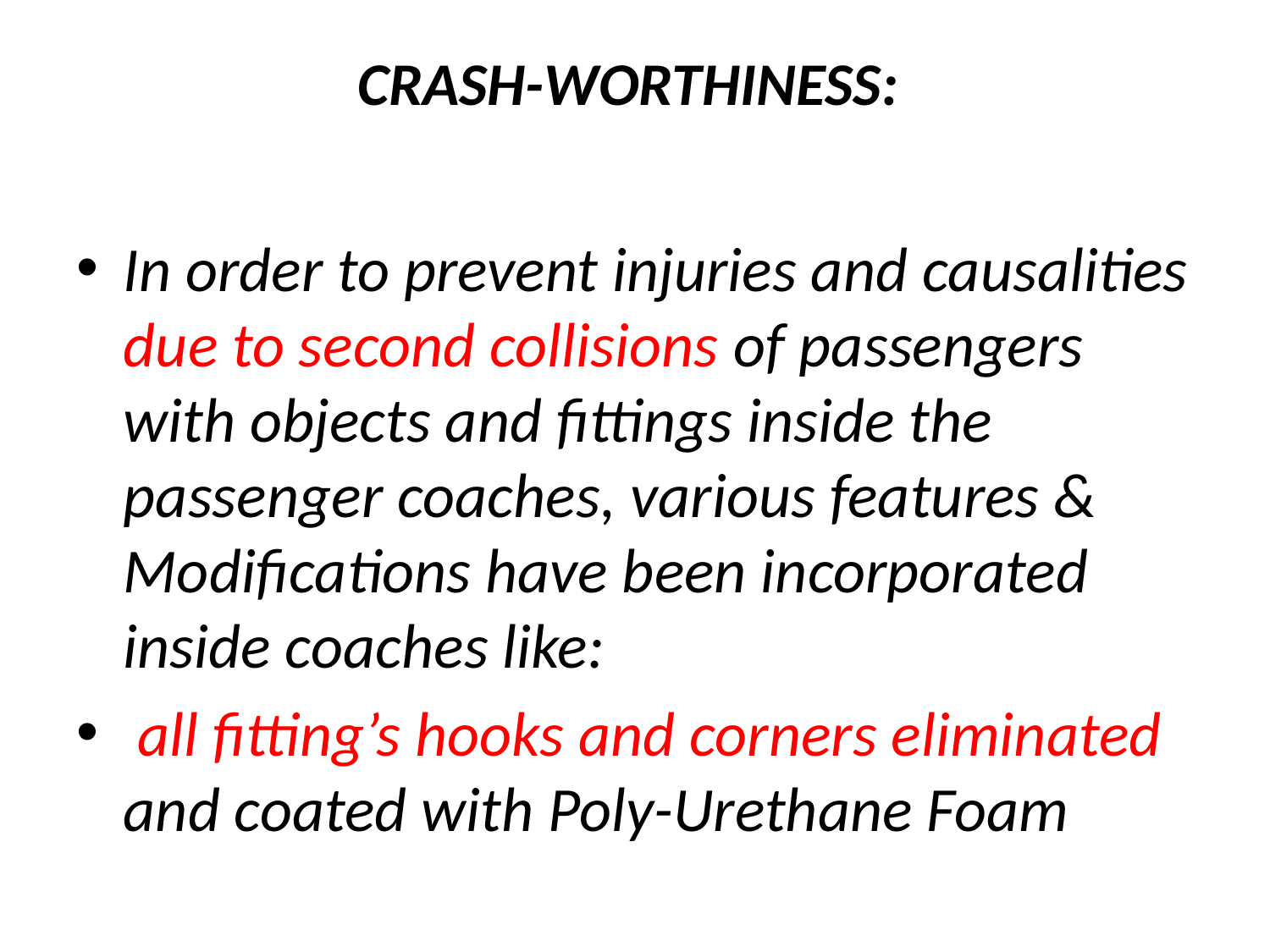

# CRASH-WORTHINESS:
In order to prevent injuries and causalities due to second collisions of passengers with objects and fittings inside the passenger coaches, various features & Modifications have been incorporated inside coaches like:
 all fitting’s hooks and corners eliminated and coated with Poly-Urethane Foam